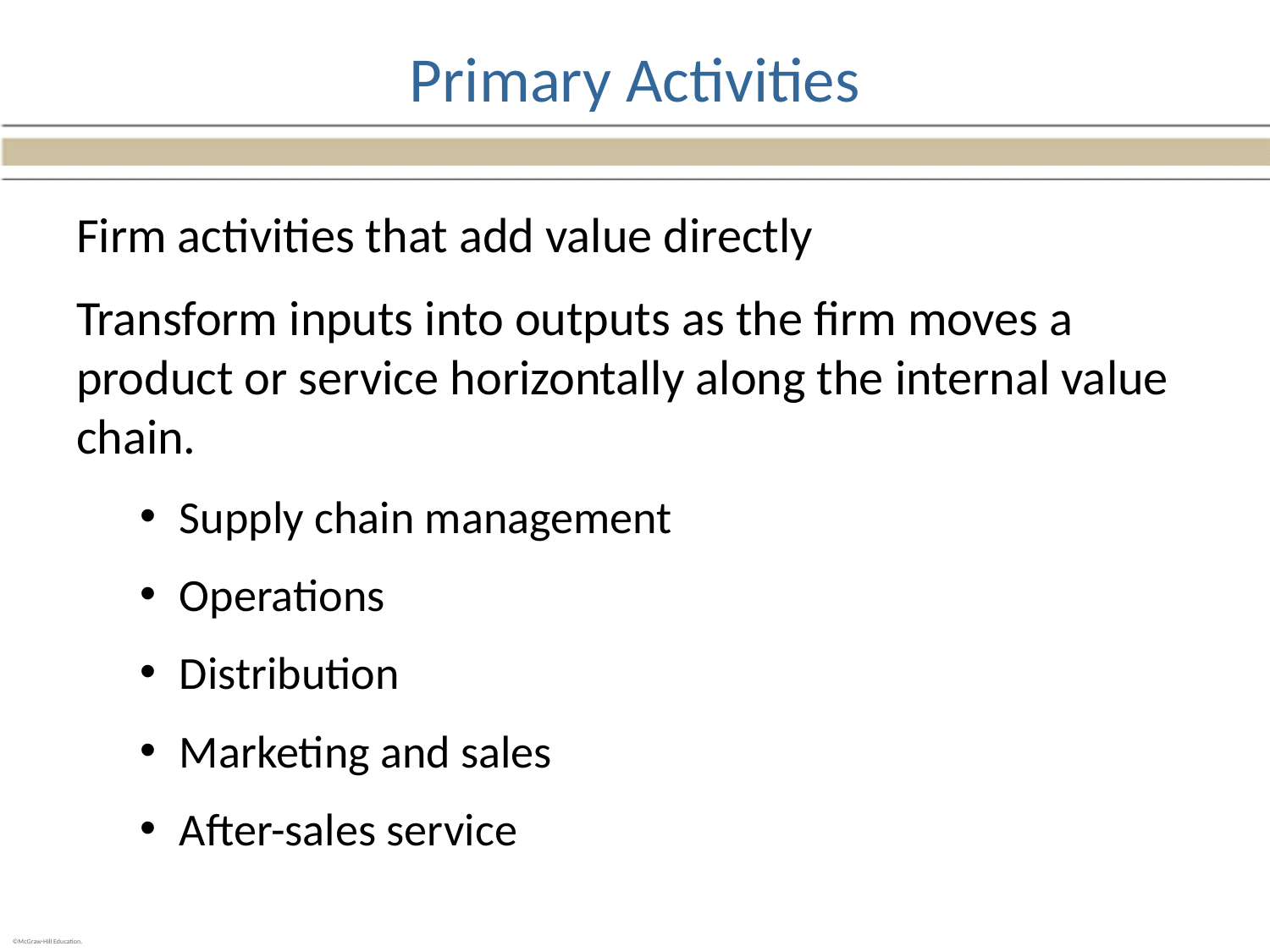

# Primary Activities
Firm activities that add value directly
Transform inputs into outputs as the firm moves a product or service horizontally along the internal value chain.
Supply chain management
Operations
Distribution
Marketing and sales
After-sales service